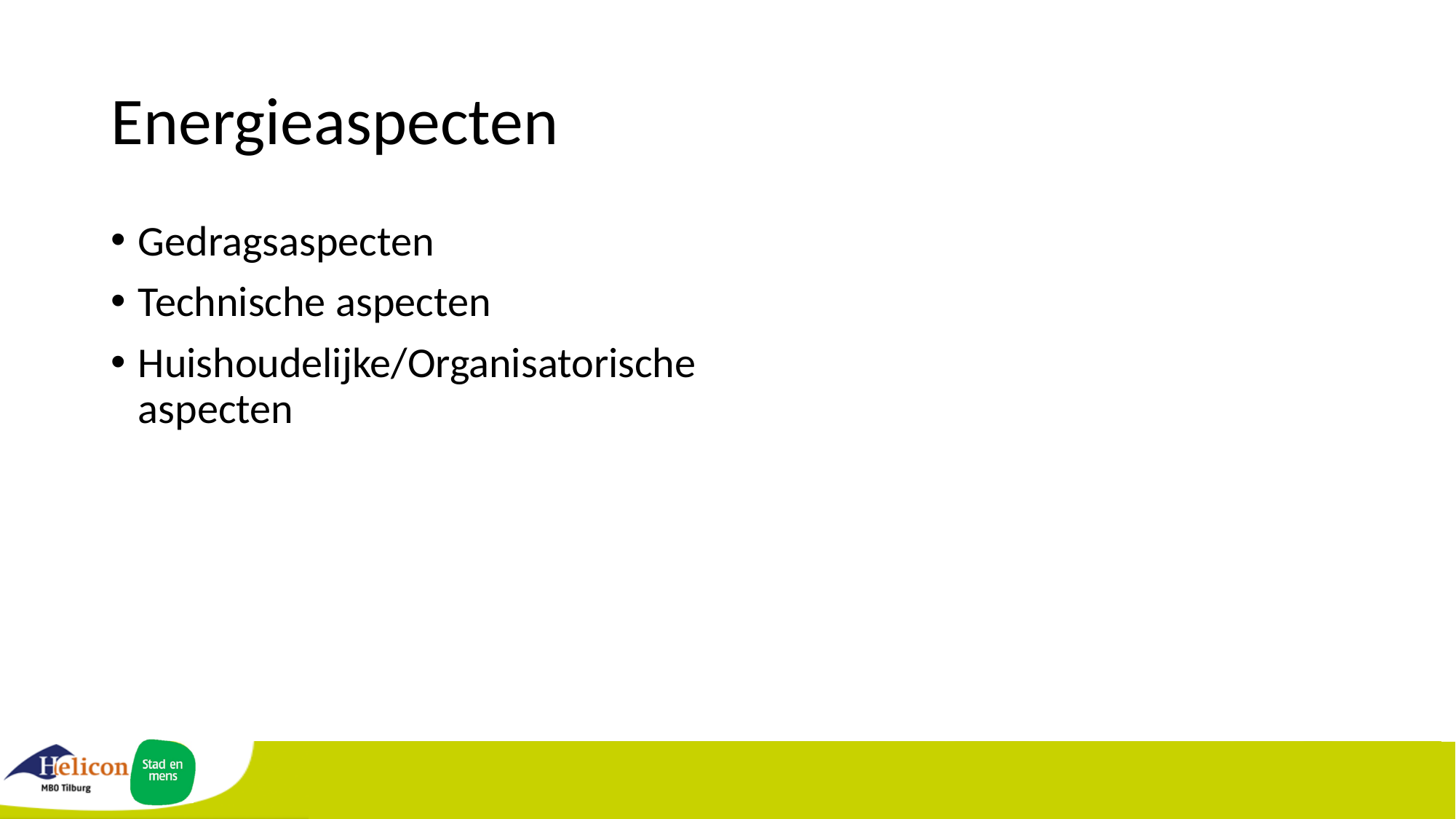

# Energieaspecten
Gedragsaspecten
Technische aspecten
Huishoudelijke/Organisatorische aspecten